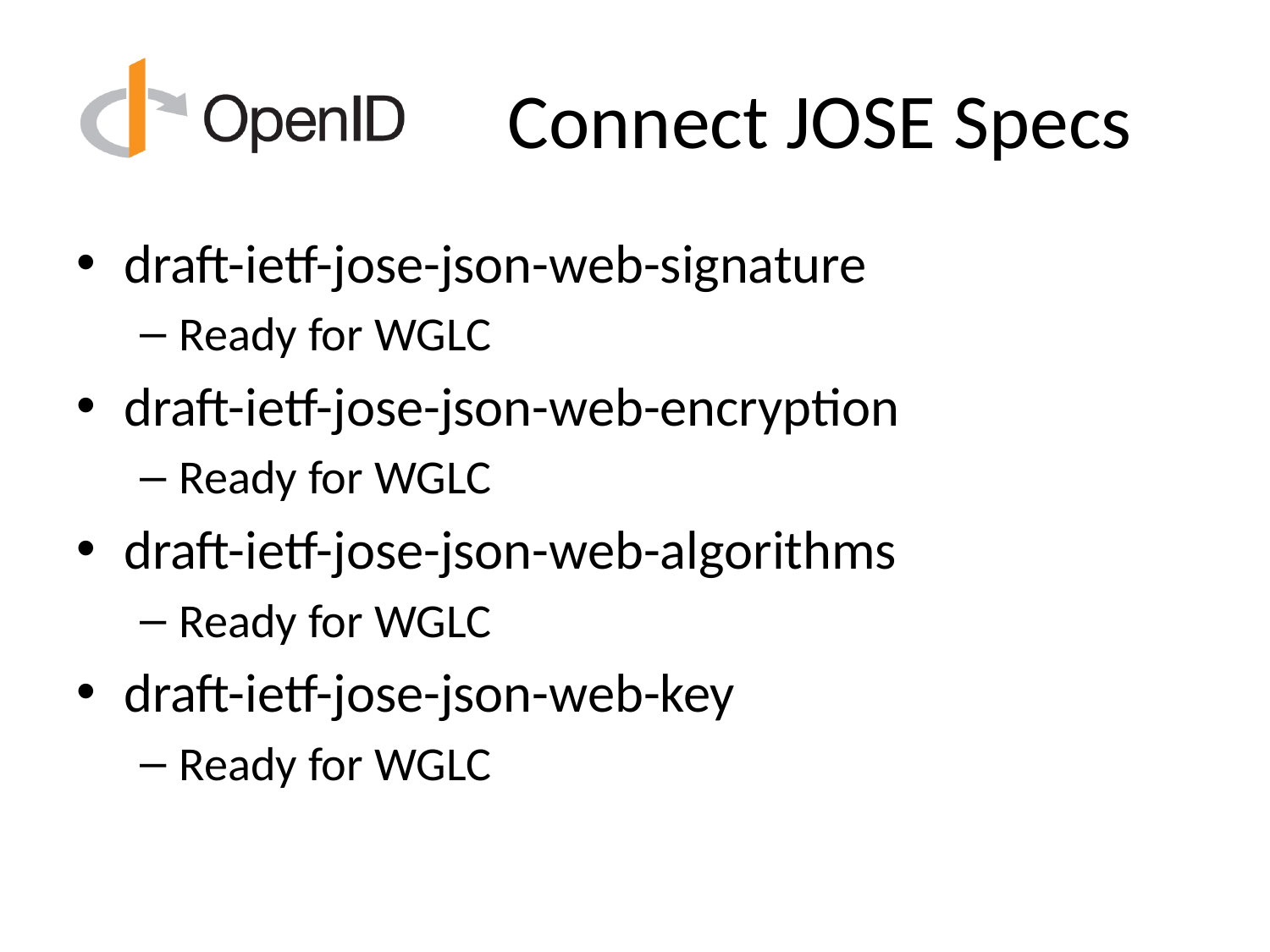

# Connect JOSE Specs
draft-ietf-jose-json-web-signature
Ready for WGLC
draft-ietf-jose-json-web-encryption
Ready for WGLC
draft-ietf-jose-json-web-algorithms
Ready for WGLC
draft-ietf-jose-json-web-key
Ready for WGLC